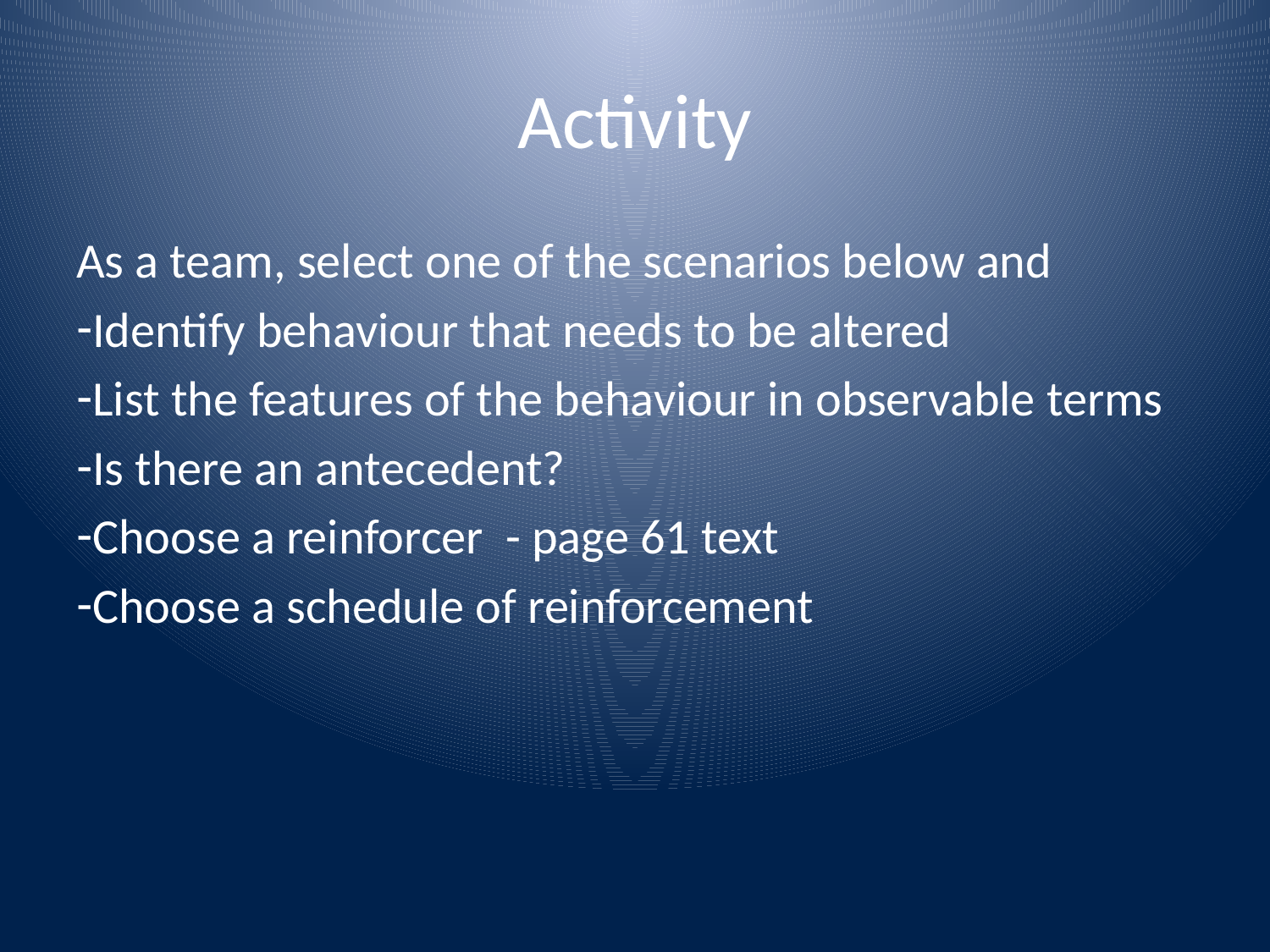

# Activity
As a team, select one of the scenarios below and
Identify behaviour that needs to be altered
List the features of the behaviour in observable terms
Is there an antecedent?
Choose a reinforcer  - page 61 text
Choose a schedule of reinforcement